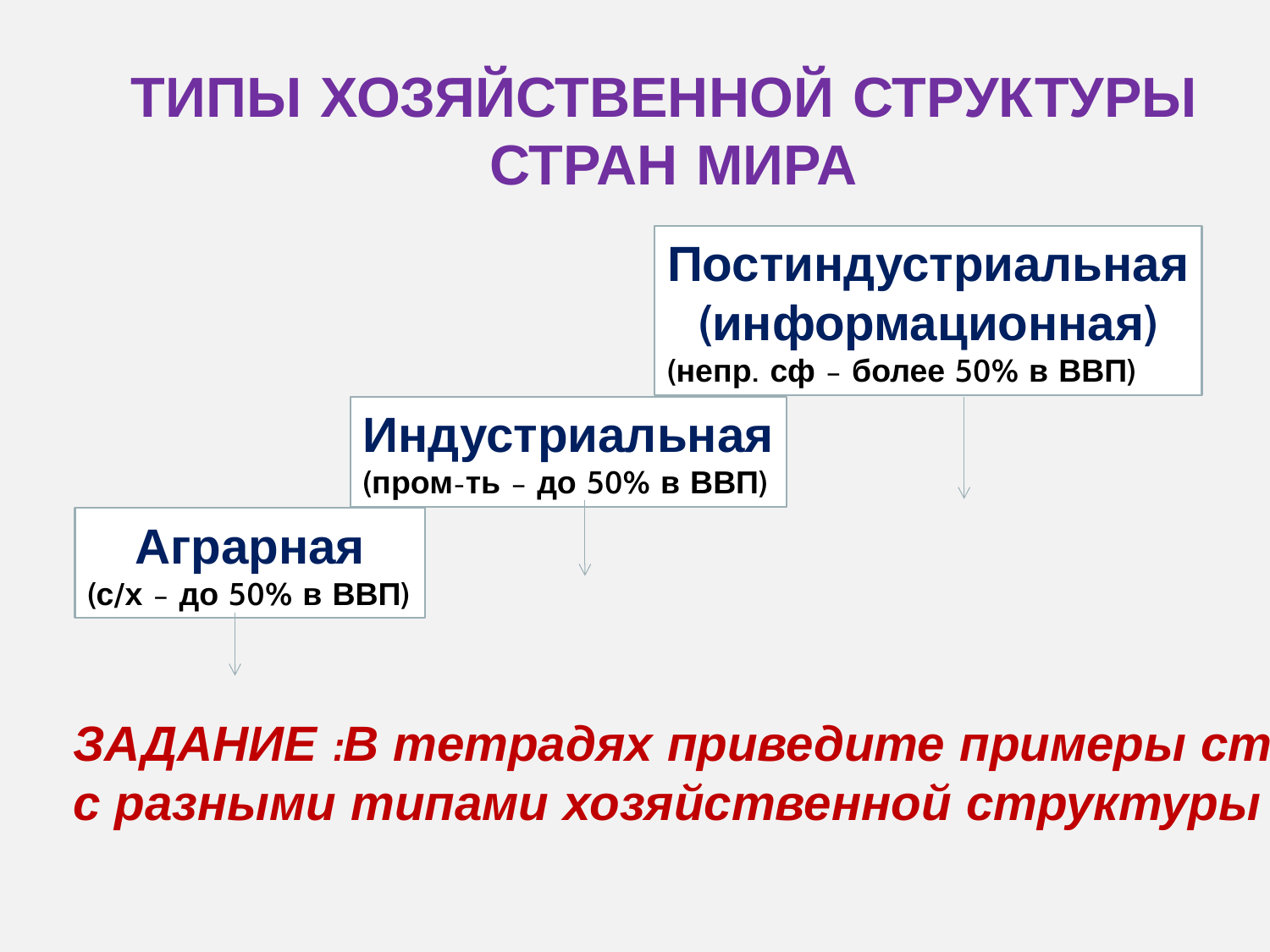

ТИПЫ ХОЗЯЙСТВЕННОЙ СТРУКТУРЫ
 СТРАН МИРА
Постиндустриальная
(информационная)
(непр. сф – более 50% в ВВП)
Индустриальная
(пром-ть – до 50% в ВВП)
Аграрная
(с/х – до 50% в ВВП)
ЗАДАНИЕ :В тетрадях приведите примеры стран
с разными типами хозяйственной структуры